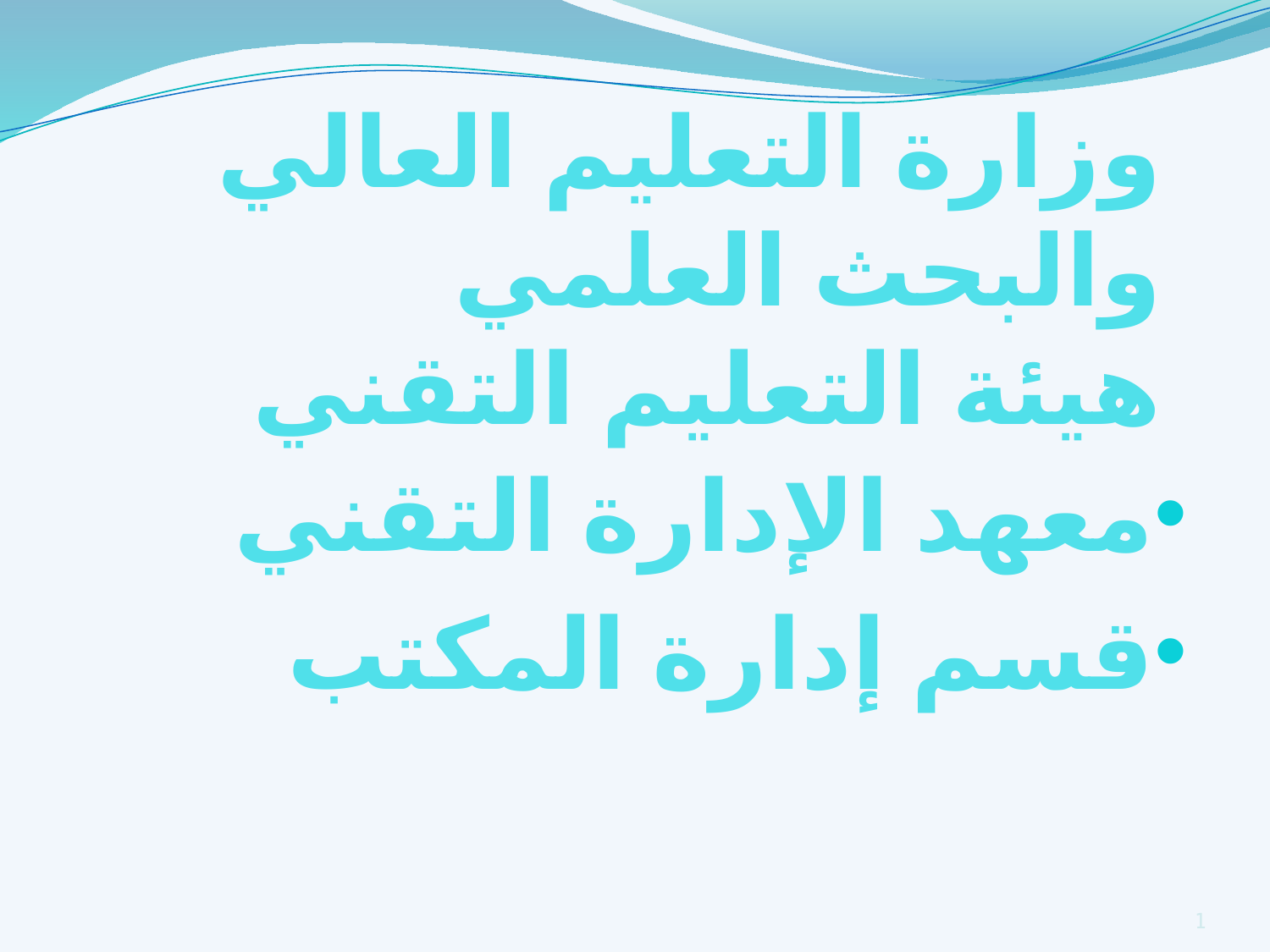

# وزارة التعليم العالي والبحث العلمي هيئة التعليم التقني
معهد الإدارة التقني
قسم إدارة المكتب

1